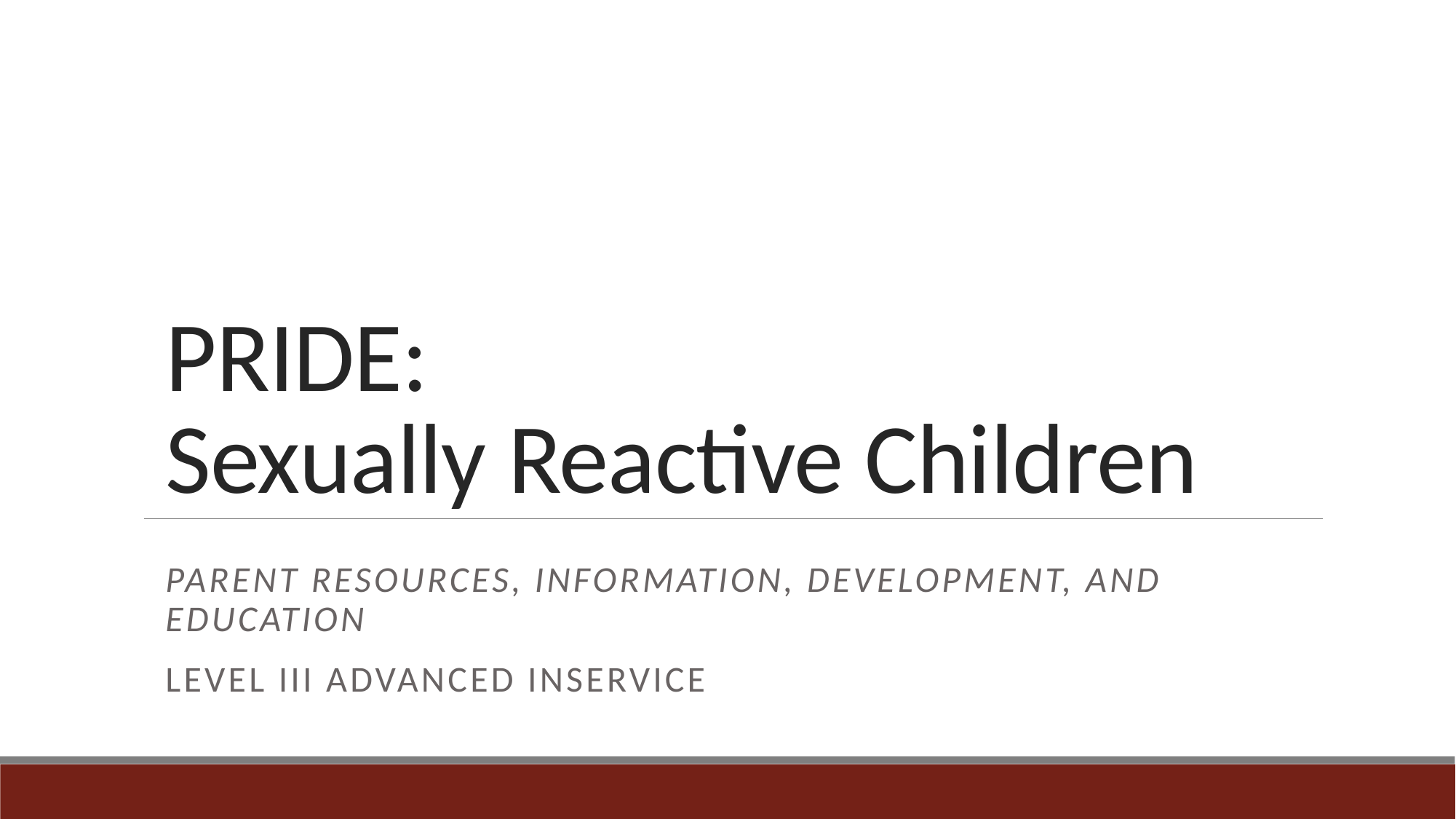

# PRIDE: Sexually Reactive Children
PARENT RESOURCES, INFORMATION, DEVELOPMENT, AND EDUCATION
Level III Advanced Inservice